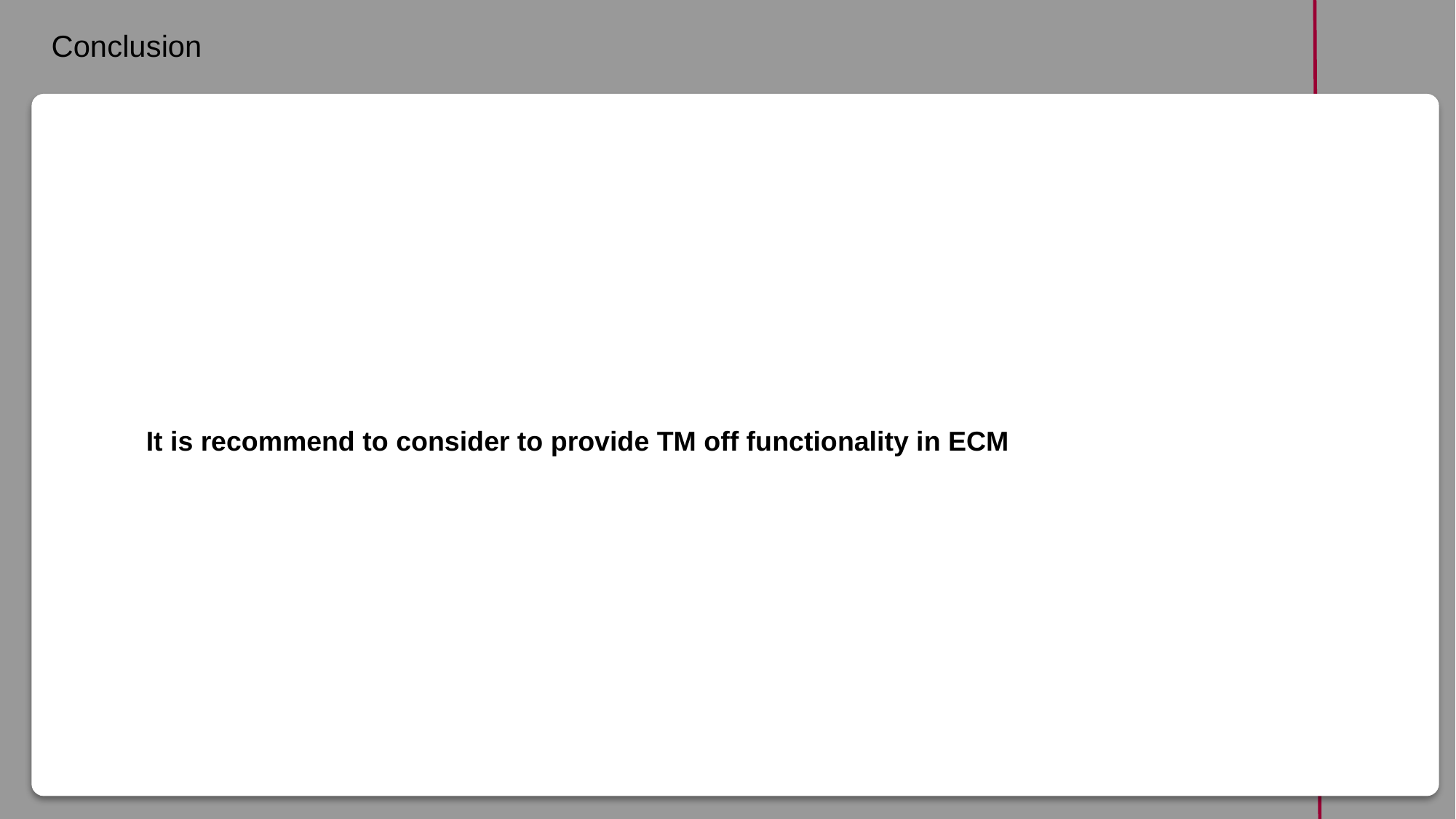

Conclusion
ind
It is recommend to consider to provide TM off functionality in ECM